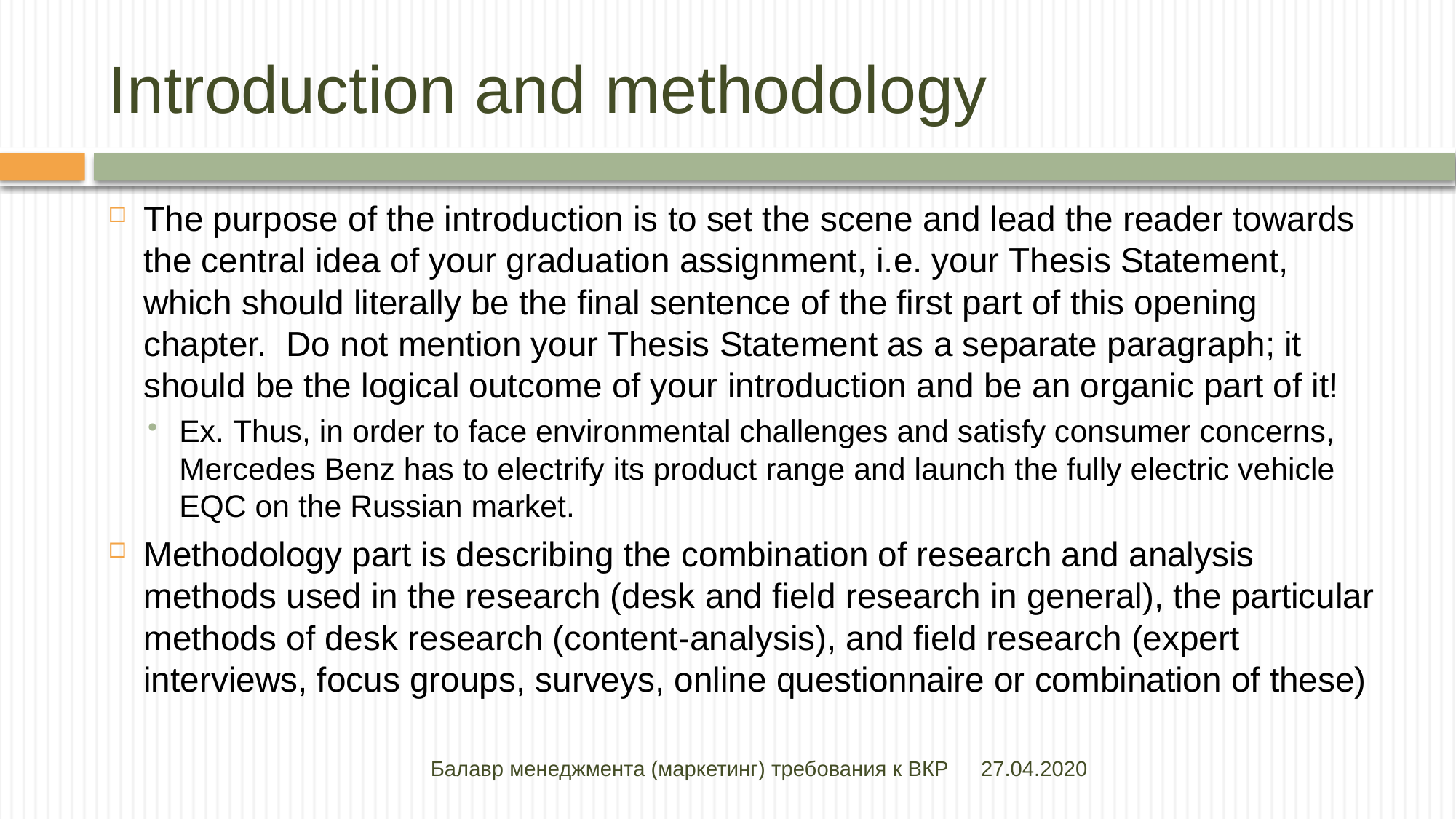

# Introduction and methodology
The purpose of the introduction is to set the scene and lead the reader towards the central idea of your graduation assignment, i.e. your Thesis Statement, which should literally be the final sentence of the first part of this opening chapter.  Do not mention your Thesis Statement as a separate paragraph; it should be the logical outcome of your introduction and be an organic part of it!
Ex. Thus, in order to face environmental challenges and satisfy consumer concerns, Mercedes Benz has to electrify its product range and launch the fully electric vehicle EQC on the Russian market.
Methodology part is describing the combination of research and analysis methods used in the research (desk and field research in general), the particular methods of desk research (content-analysis), and field research (expert interviews, focus groups, surveys, online questionnaire or combination of these)
Балавр менеджмента (маркетинг) требования к ВКР
27.04.2020